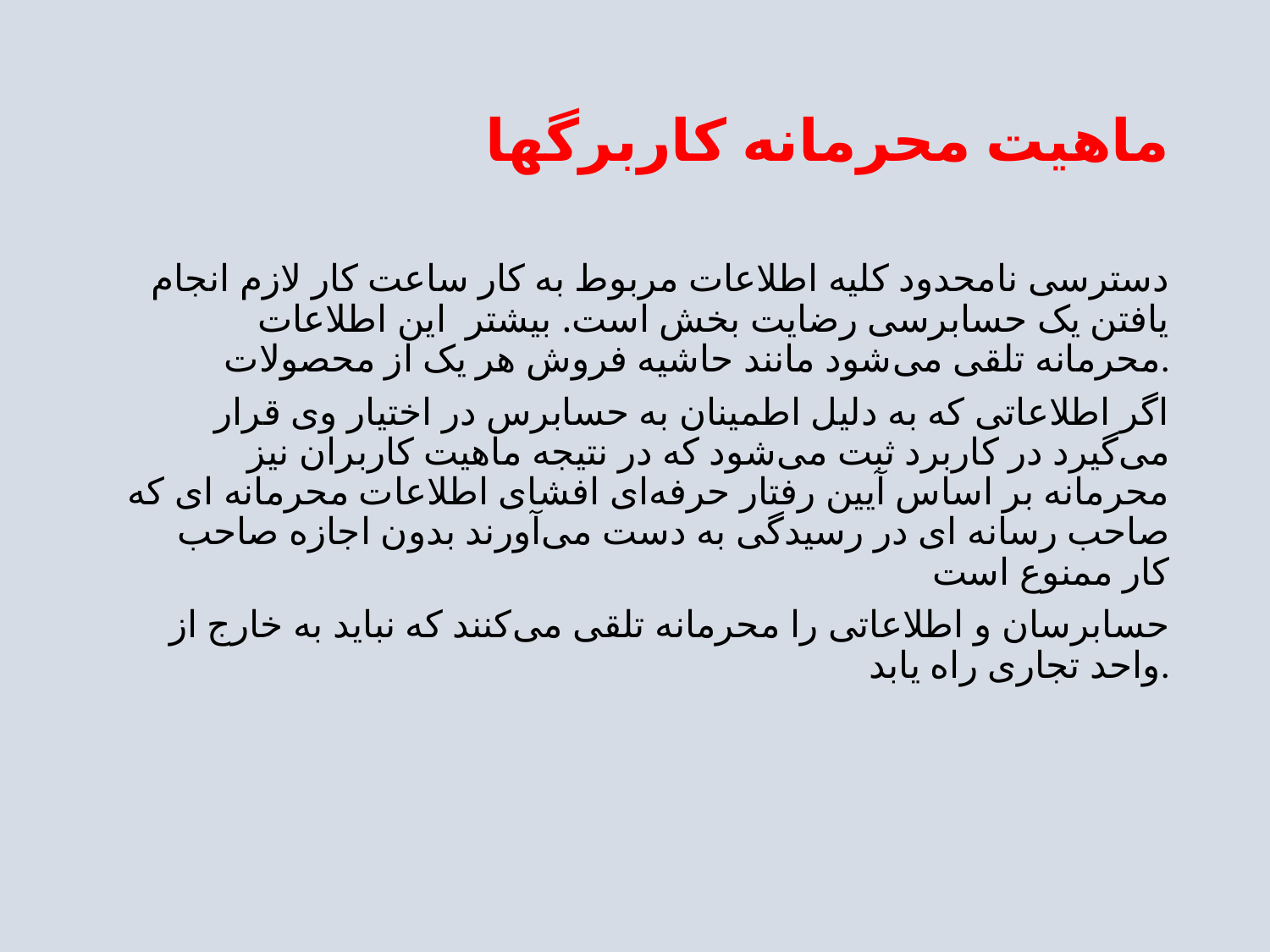

# ماهیت محرمانه کاربرگها
دسترسی نامحدود کلیه اطلاعات مربوط به کار ساعت کار لازم انجام یافتن یک حسابرسی رضایت بخش است. بیشتر  این اطلاعات محرمانه تلقی می‌شود مانند حاشیه فروش هر یک از محصولات.
اگر اطلاعاتی که به دلیل اطمینان به حسابرس در اختیار وی قرار می‌گیرد در کاربرد ثبت می‌شود که در نتیجه ماهیت کاربران نیز محرمانه بر اساس آیین رفتار حرفه‌ای افشای اطلاعات محرمانه ای که صاحب رسانه ای در رسیدگی به دست می‌آورند بدون اجازه صاحب کار ممنوع است
حسابرسان و اطلاعاتی را محرمانه تلقی می‌کنند که نباید به خارج از واحد تجاری راه یابد.